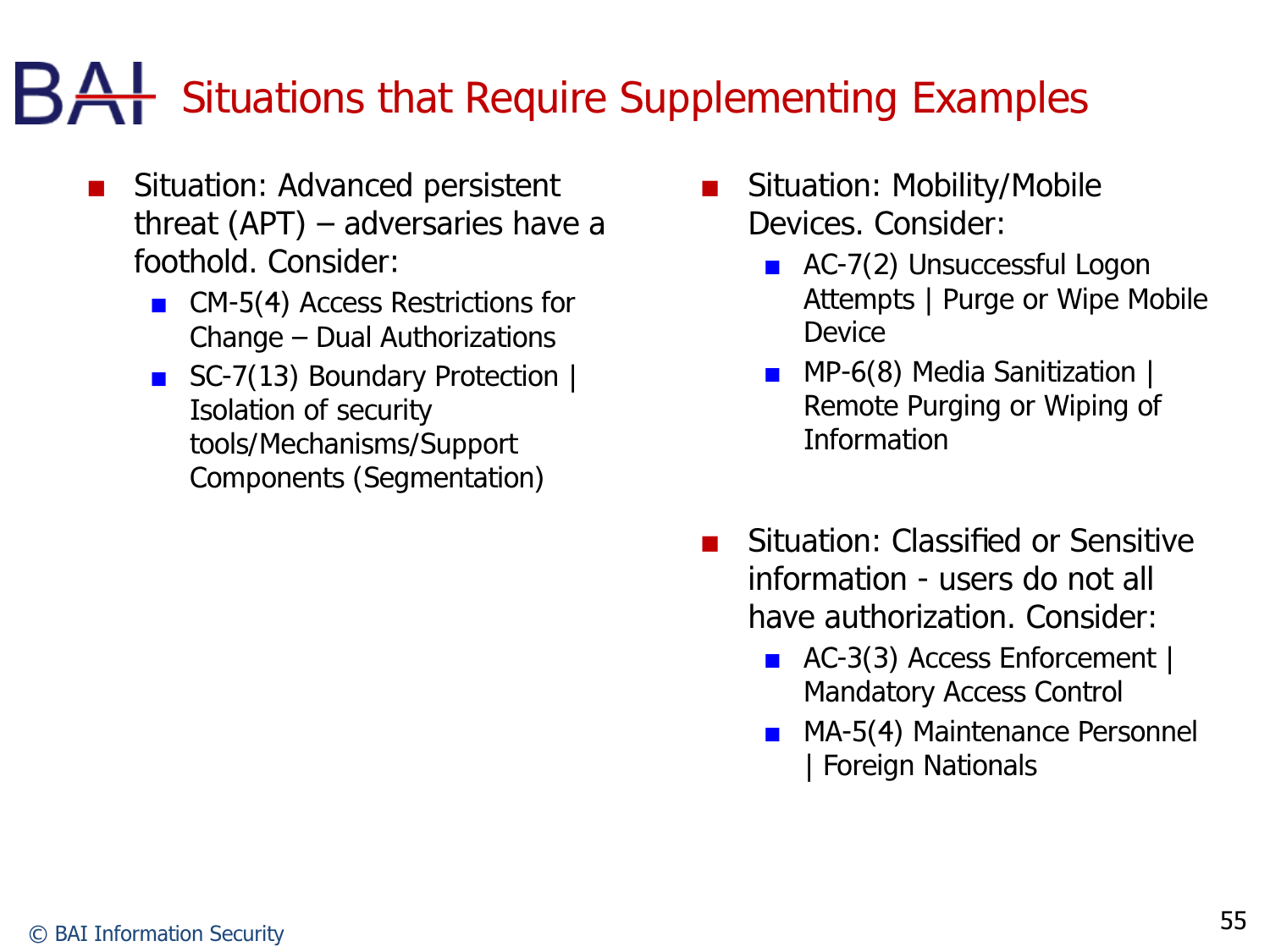

# Situations that Require Supplementing Examples
Situation: Advanced persistent threat (APT) – adversaries have a foothold. Consider:
CM-5(4) Access Restrictions for Change – Dual Authorizations
SC-7(13) Boundary Protection | Isolation of security tools/Mechanisms/Support Components (Segmentation)
Situation: Mobility/Mobile Devices. Consider:
AC-7(2) Unsuccessful Logon Attempts | Purge or Wipe Mobile Device
MP-6(8) Media Sanitization | Remote Purging or Wiping of Information

Situation: Classified or Sensitive information - users do not all have authorization. Consider:
AC-3(3) Access Enforcement | Mandatory Access Control
MA-5(4) Maintenance Personnel | Foreign Nationals